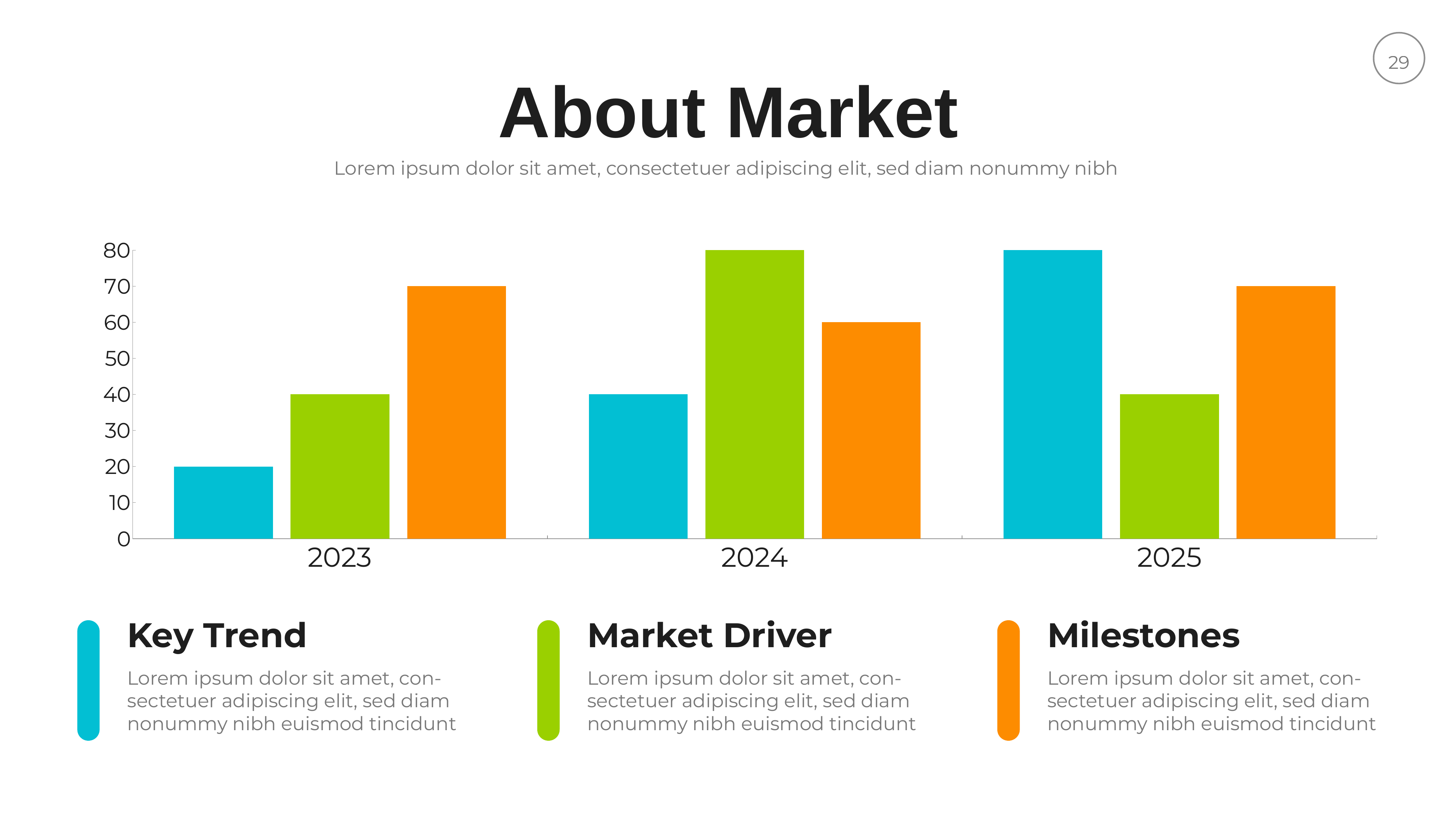

About Market
Lorem ipsum dolor sit amet, consectetuer adipiscing elit, sed diam nonummy nibh

### Chart

| Category | Series 1 | Series 2 | Series 3 |
|---|---|---|---|
| 2023 | 20.0 | 40.0 | 70.0 |
| 2024 | 40.0 | 80.0 | 60.0 |
| 2025 | 80.0 | 40.0 | 70.0 |
Key Trend
Market Driver
Milestones

Lorem ipsum dolor sit amet, con-sectetuer adipiscing elit, sed diam nonummy nibh euismod tincidunt
Lorem ipsum dolor sit amet, con-sectetuer adipiscing elit, sed diam nonummy nibh euismod tincidunt
Lorem ipsum dolor sit amet, con-sectetuer adipiscing elit, sed diam nonummy nibh euismod tincidunt